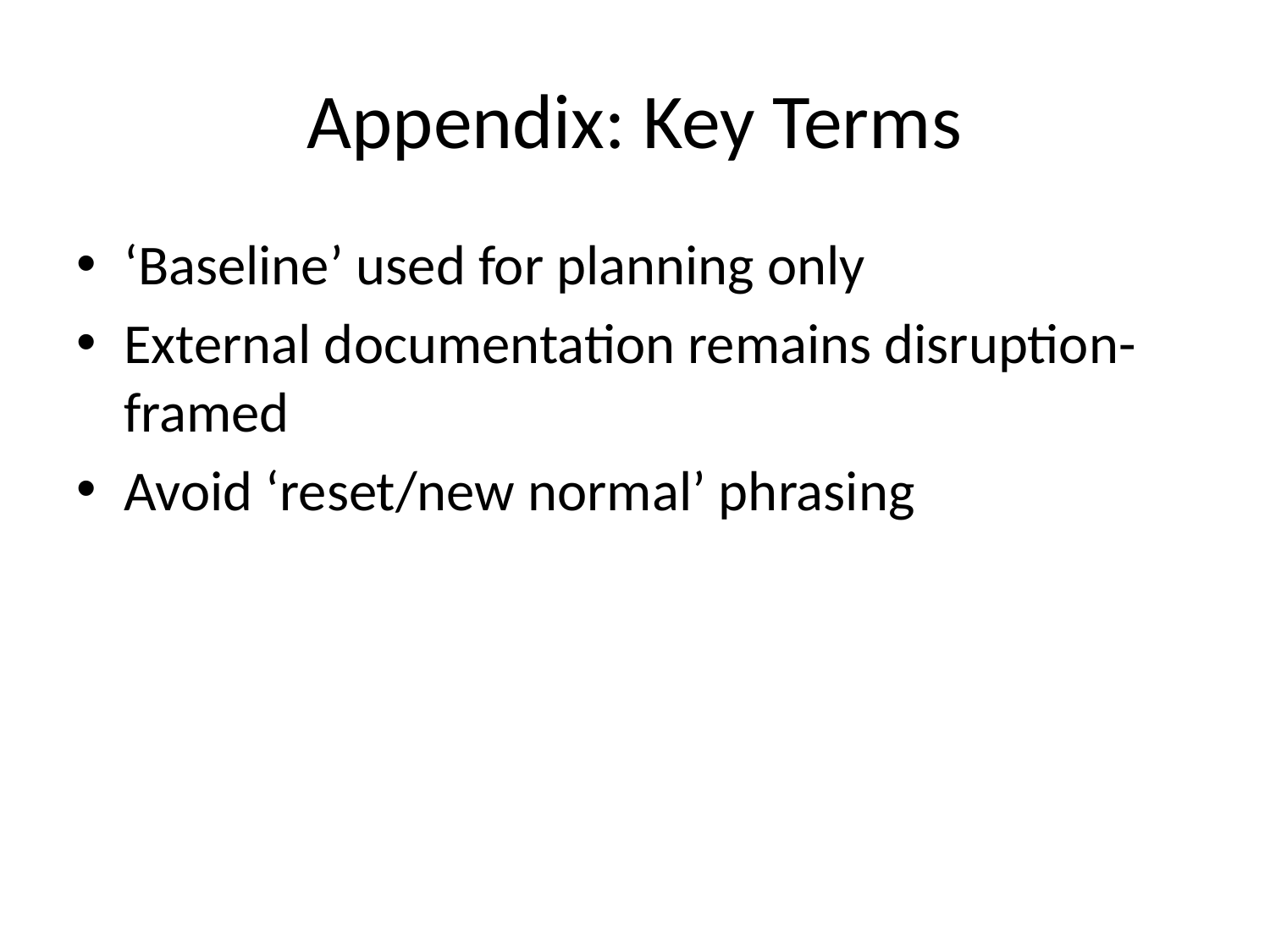

# Appendix: Key Terms
‘Baseline’ used for planning only
External documentation remains disruption-framed
Avoid ‘reset/new normal’ phrasing